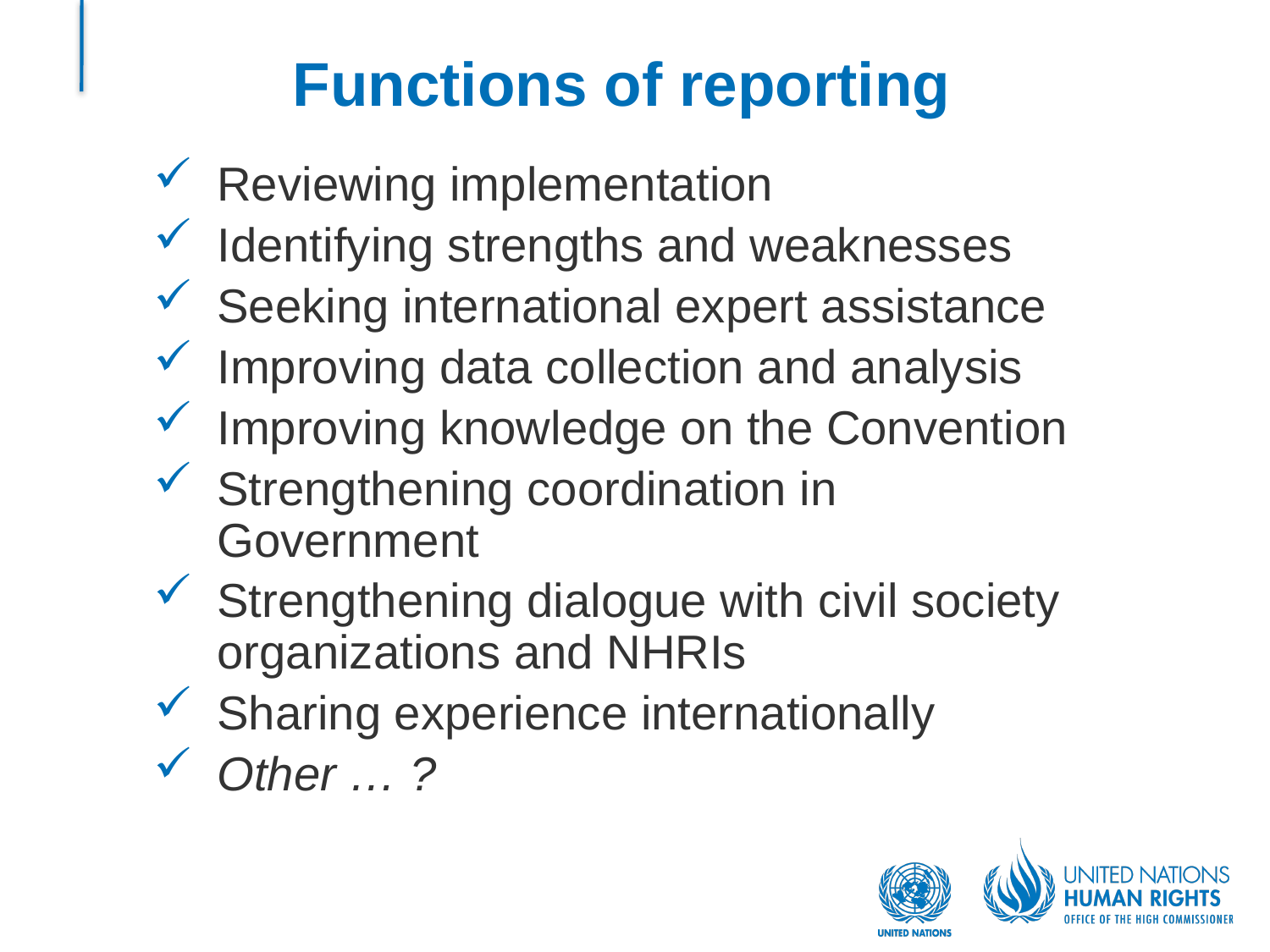

# Functions of reporting
Reviewing implementation
Identifying strengths and weaknesses
Seeking international expert assistance
Improving data collection and analysis
Improving knowledge on the Convention
Strengthening coordination in Government
Strengthening dialogue with civil society organizations and NHRIs
Sharing experience internationally
Other … ?